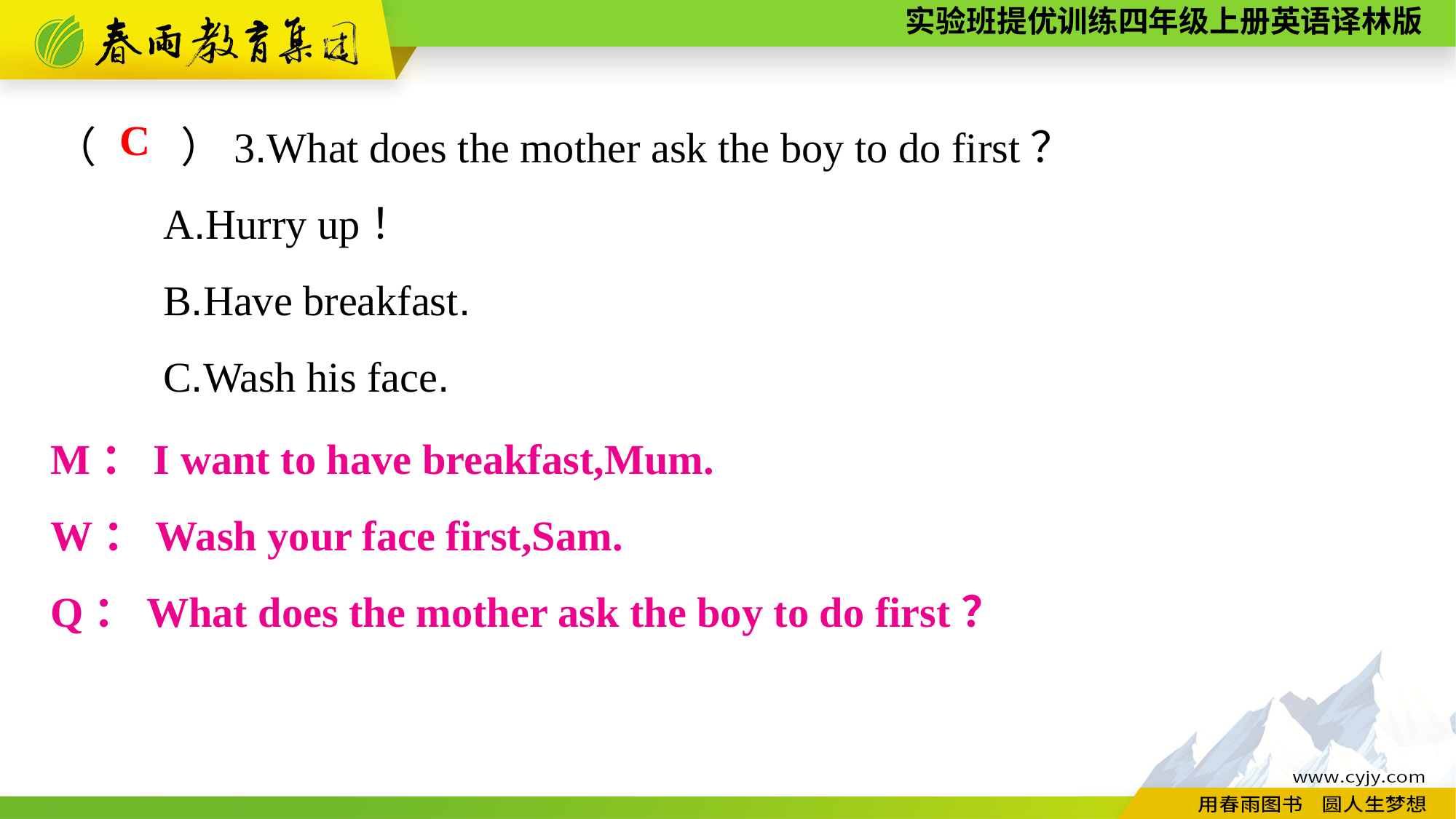

（　　）3.What does the mother ask the boy to do first？
	A.Hurry up！
	B.Have breakfast.
	C.Wash his face.
C
M：I want to have breakfast,Mum.
W：Wash your face first,Sam.
Q：What does the mother ask the boy to do first？